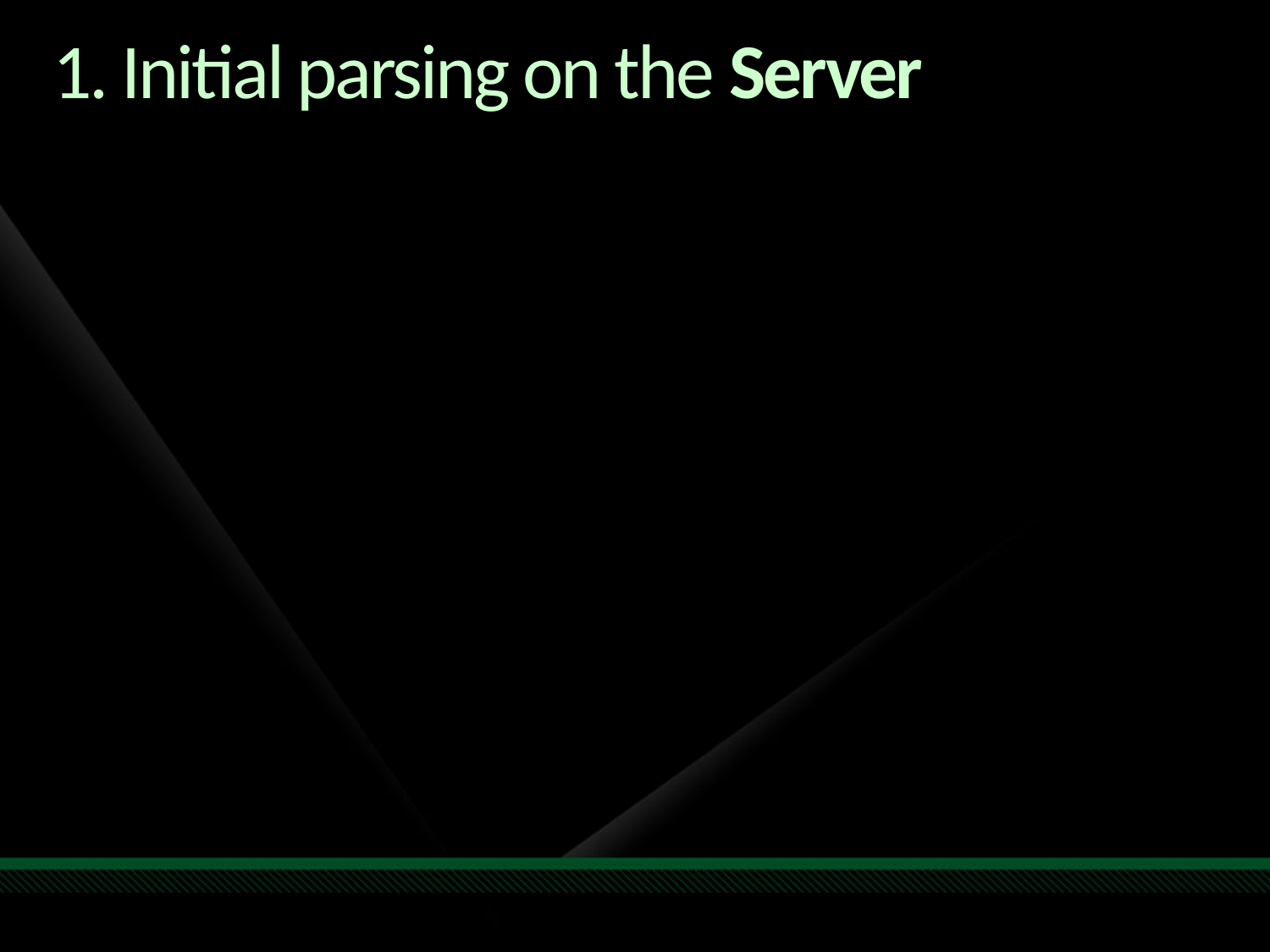

# 1. Initial parsing on the Server